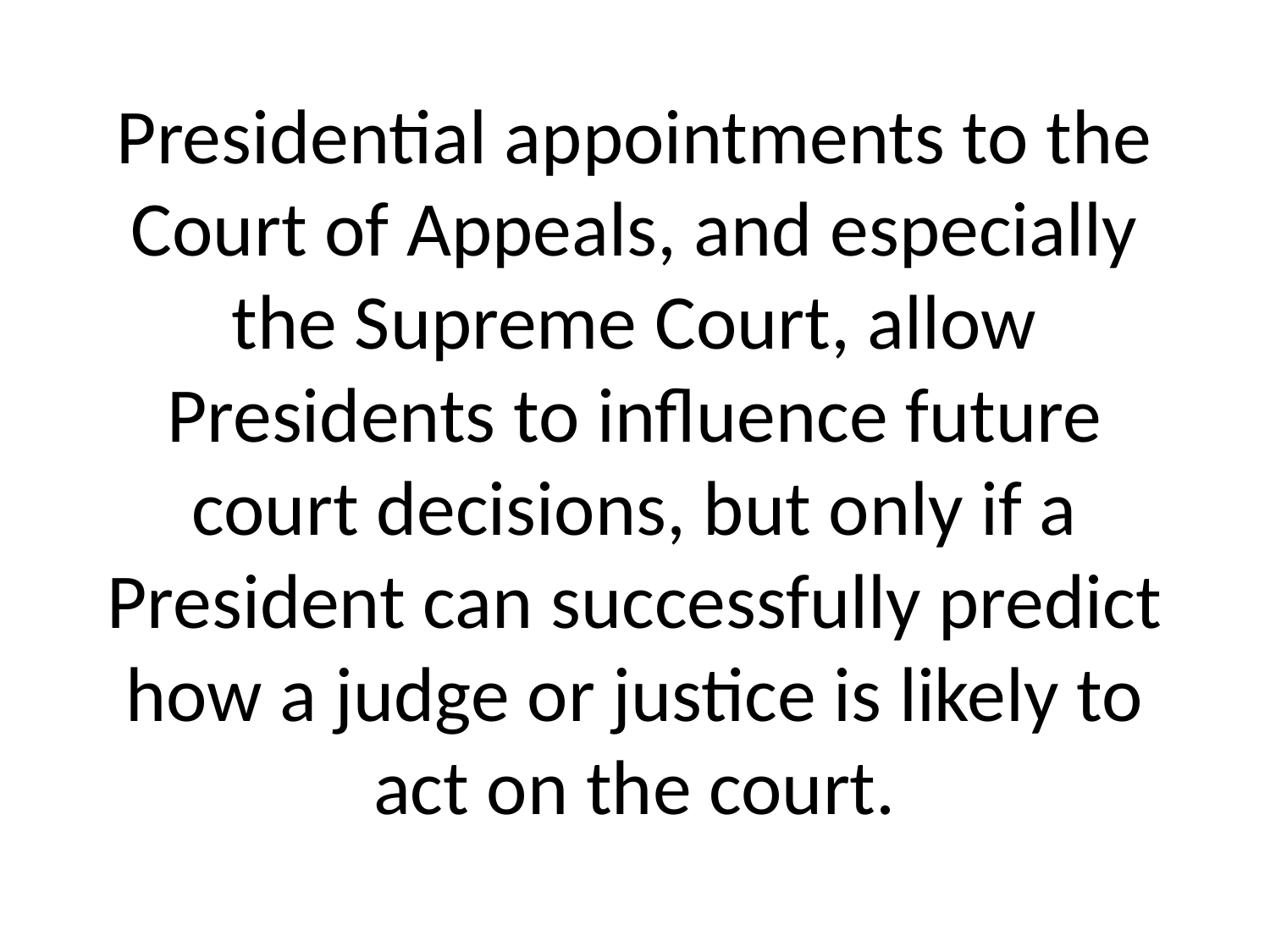

# Presidential appointments to the Court of Appeals, and especially the Supreme Court, allow Presidents to influence future court decisions, but only if a President can successfully predict how a judge or justice is likely to act on the court.